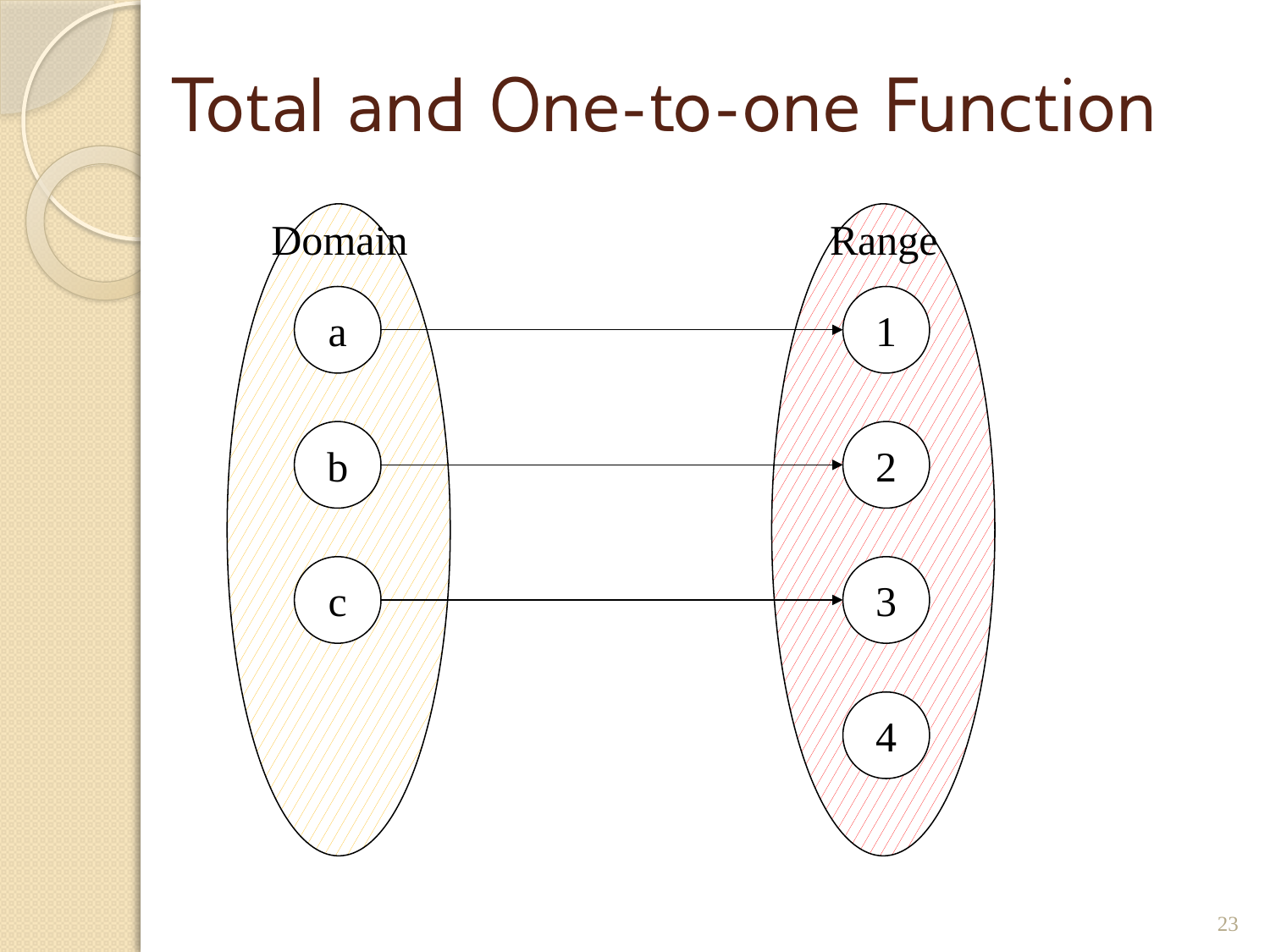

# Total and One-to-one Function

Domain
Range
a
1
b
2
c
3
4
23